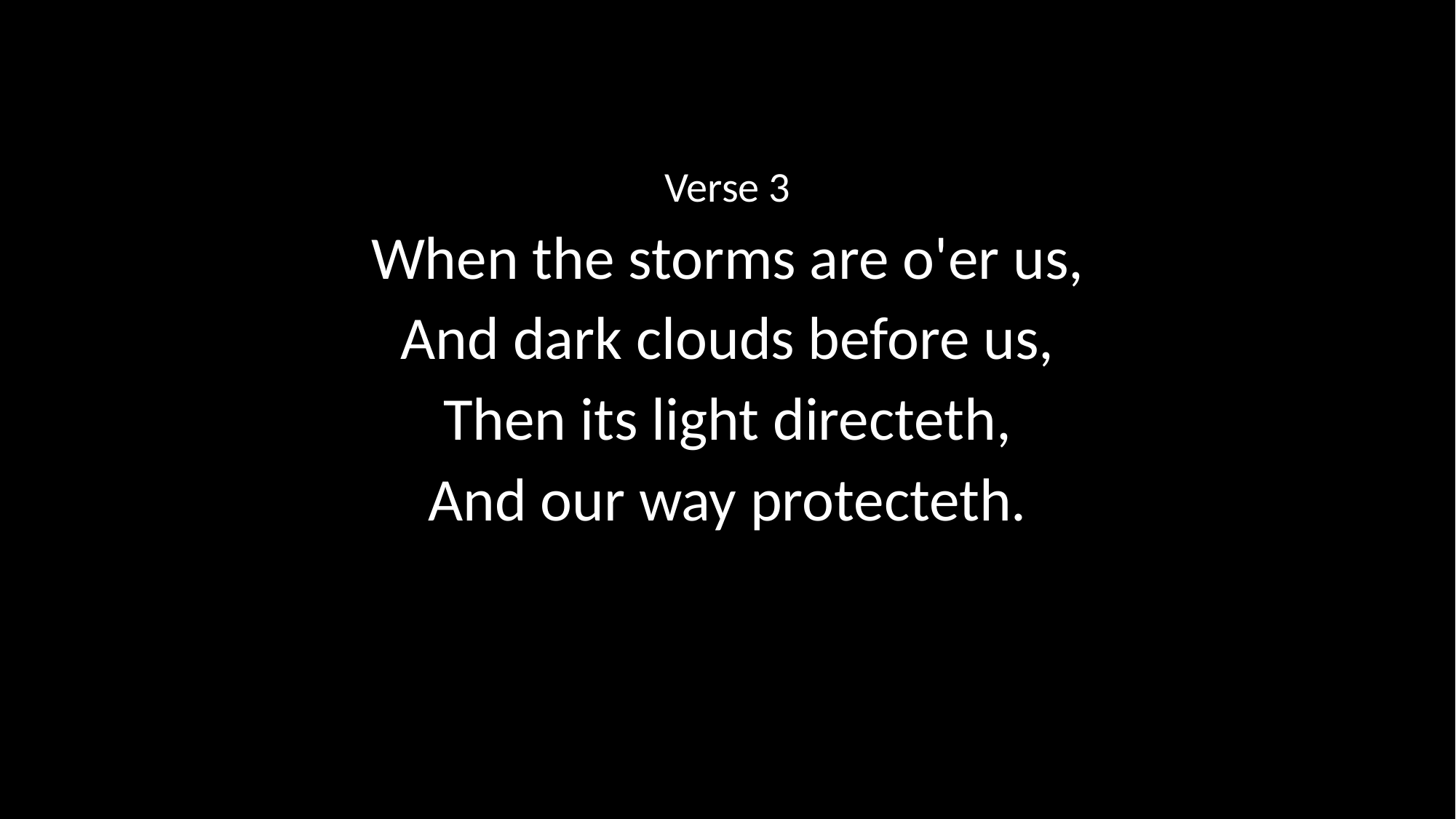

Verse 3
When the storms are o'er us,
And dark clouds before us,
Then its light directeth,
And our way protecteth.